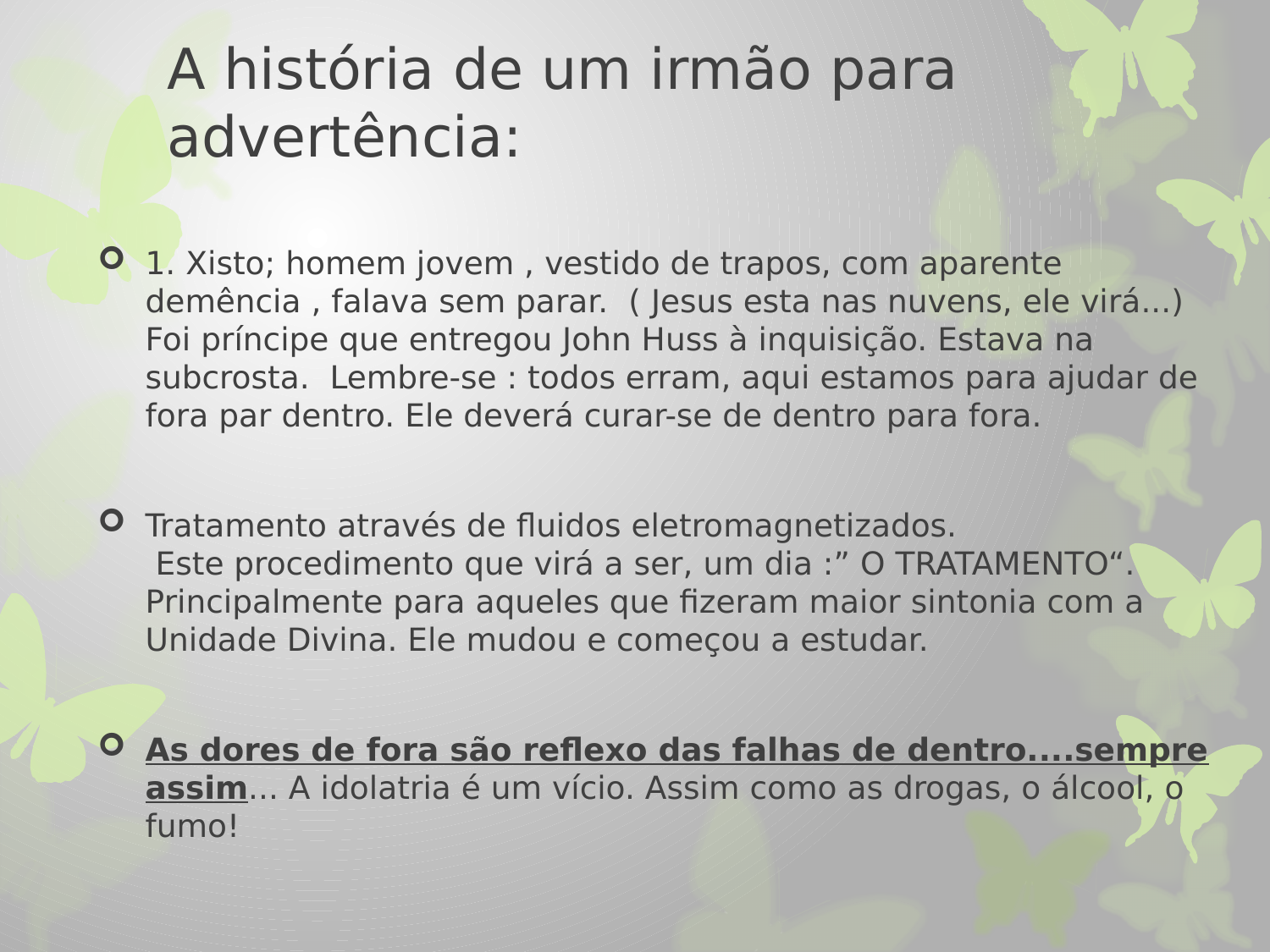

# A história de um irmão para advertência:
1. Xisto; homem jovem , vestido de trapos, com aparente demência , falava sem parar.  ( Jesus esta nas nuvens, ele virá...) Foi príncipe que entregou John Huss à inquisição. Estava na subcrosta.  Lembre-se : todos erram, aqui estamos para ajudar de fora par dentro. Ele deverá curar-se de dentro para fora.

Tratamento através de fluidos eletromagnetizados.                           Este procedimento que virá a ser, um dia :” O TRATAMENTO“. Principalmente para aqueles que fizeram maior sintonia com a Unidade Divina. Ele mudou e começou a estudar.

As dores de fora são reflexo das falhas de dentro....sempre assim... A idolatria é um vício. Assim como as drogas, o álcool, o fumo!